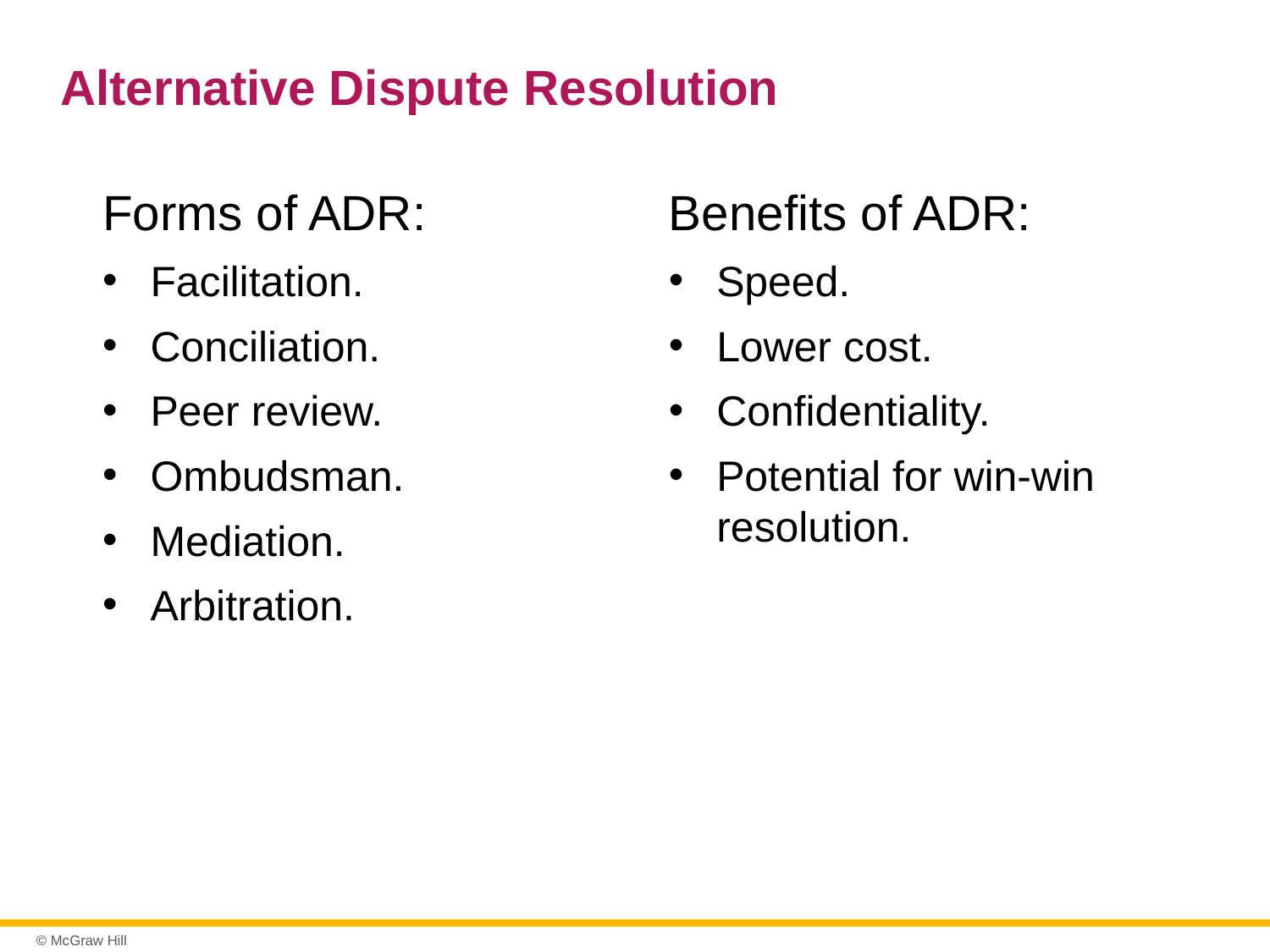

# Alternative Dispute Resolution
Forms of ADR:
Facilitation.
Conciliation.
Peer review.
Ombudsman.
Mediation.
Arbitration.
Benefits of ADR:
Speed.
Lower cost.
Confidentiality.
Potential for win-win resolution.